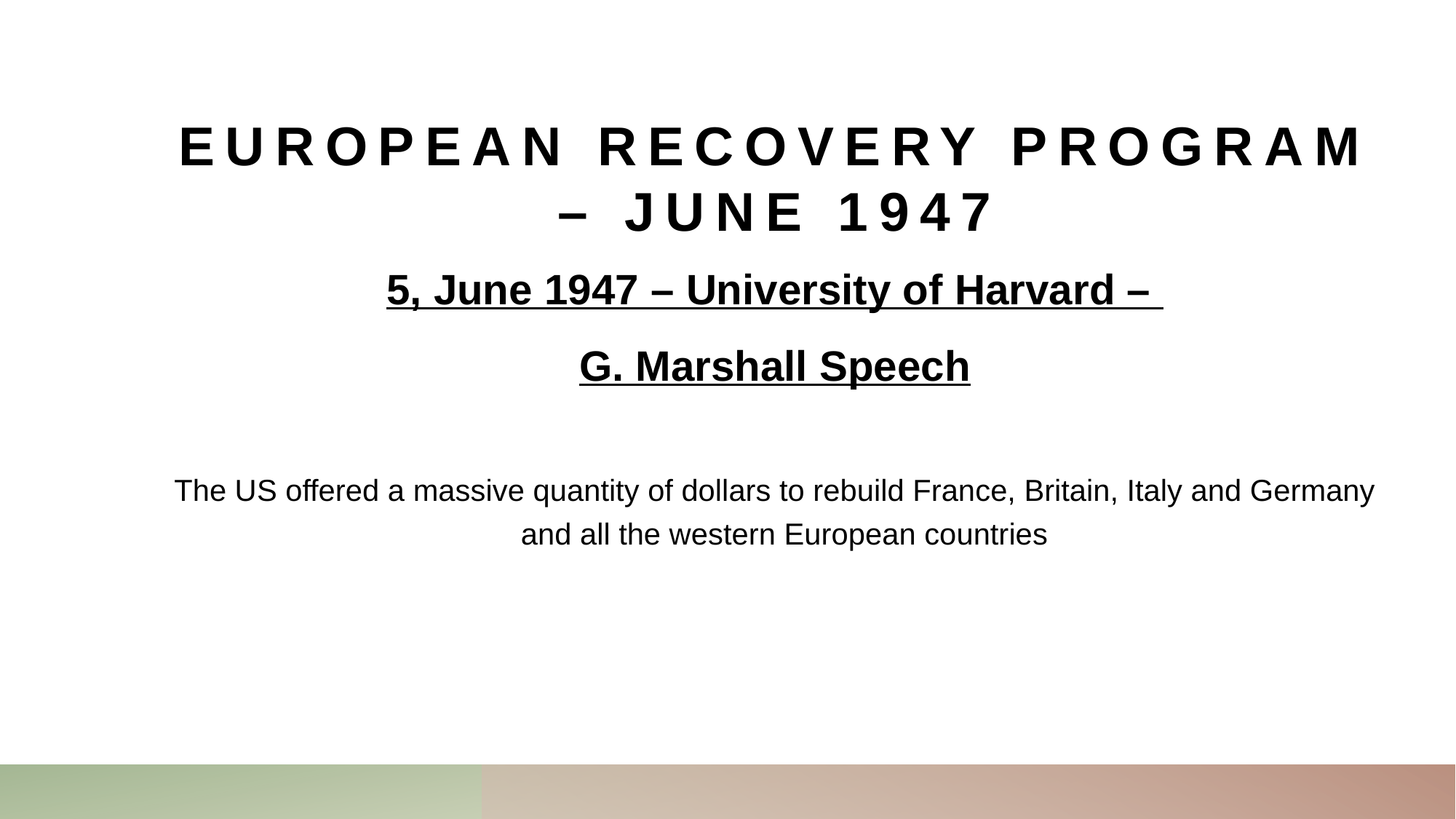

# EUROPEAN RECOVERY Program – JUNE 1947
5, June 1947 – University of Harvard –
G. Marshall Speech

The US offered a massive quantity of dollars to rebuild France, Britain, Italy and Germany and all the western European countries